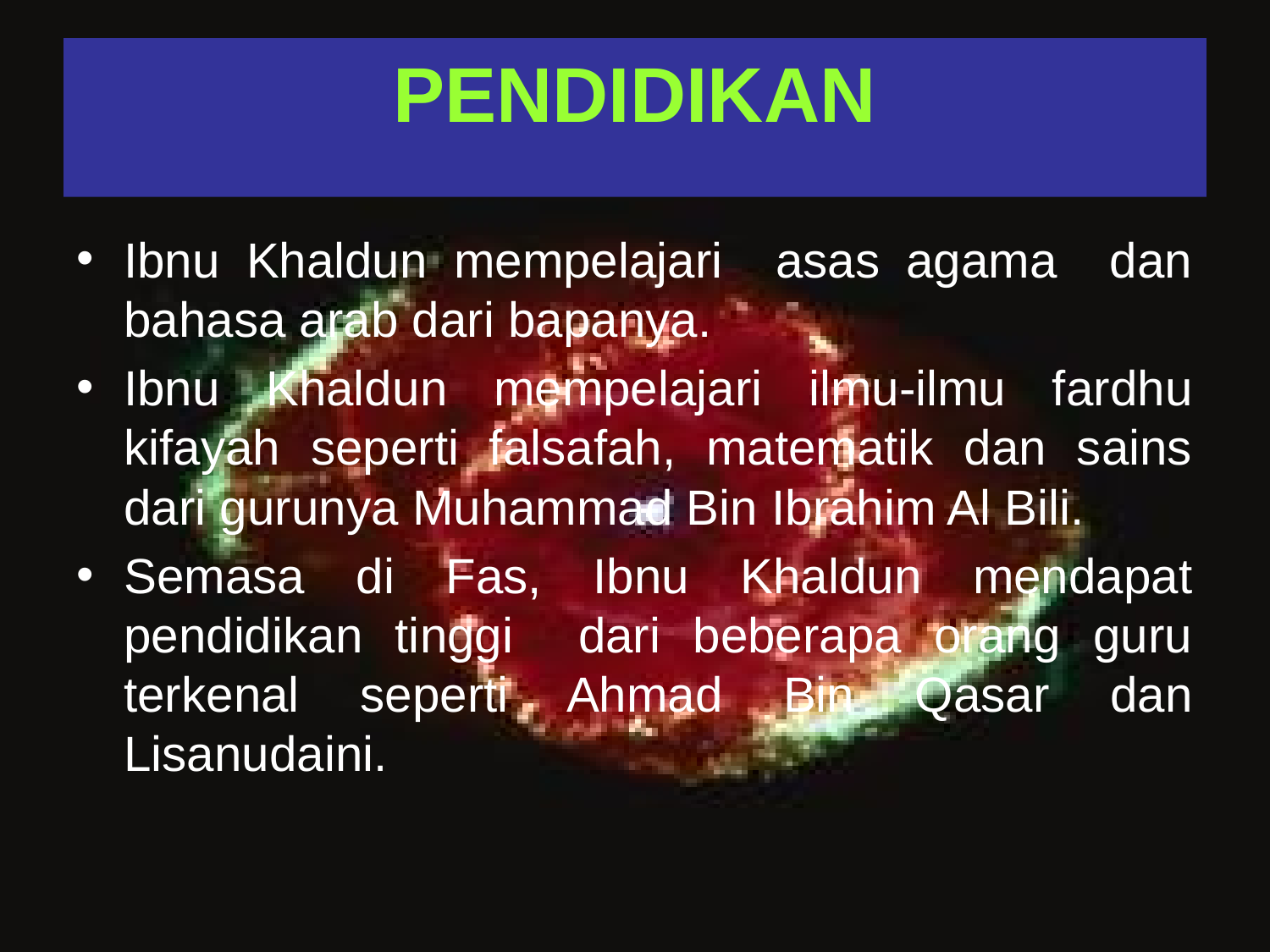

# PENDIDIKAN
Ibnu Khaldun mempelajari  asas agama  dan bahasa arab dari bapanya.
Ibnu Khaldun mempelajari ilmu-ilmu fardhu kifayah seperti falsafah, matematik dan sains dari gurunya Muhammad Bin Ibrahim Al Bili.
Semasa di Fas, Ibnu Khaldun mendapat pendidikan tinggi  dari beberapa orang guru terkenal seperti Ahmad Bin Qasar dan Lisanudaini.